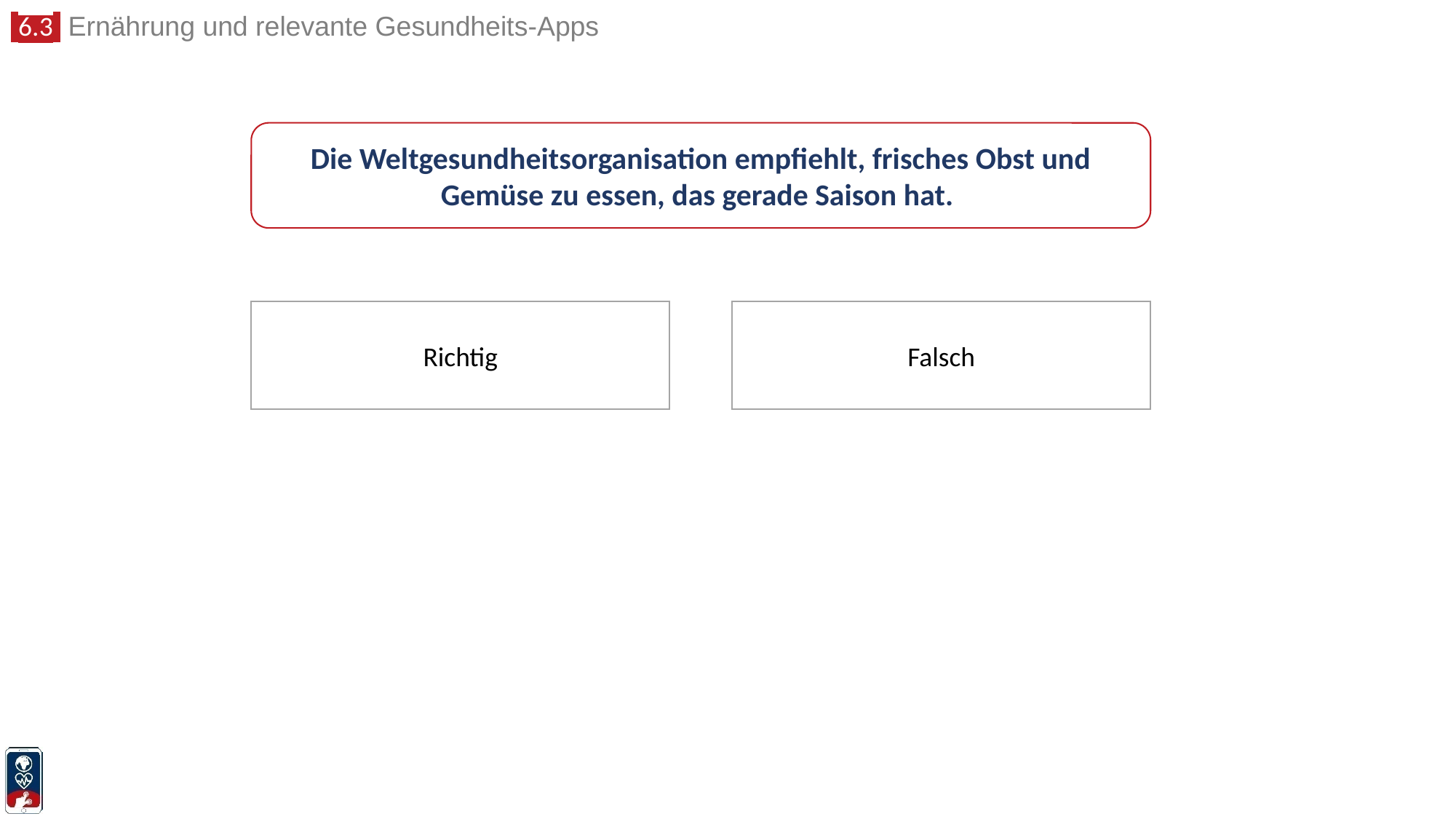

Die Weltgesundheitsorganisation empfiehlt, frisches Obst und Gemüse zu essen, das gerade Saison hat.
Richtig
Falsch